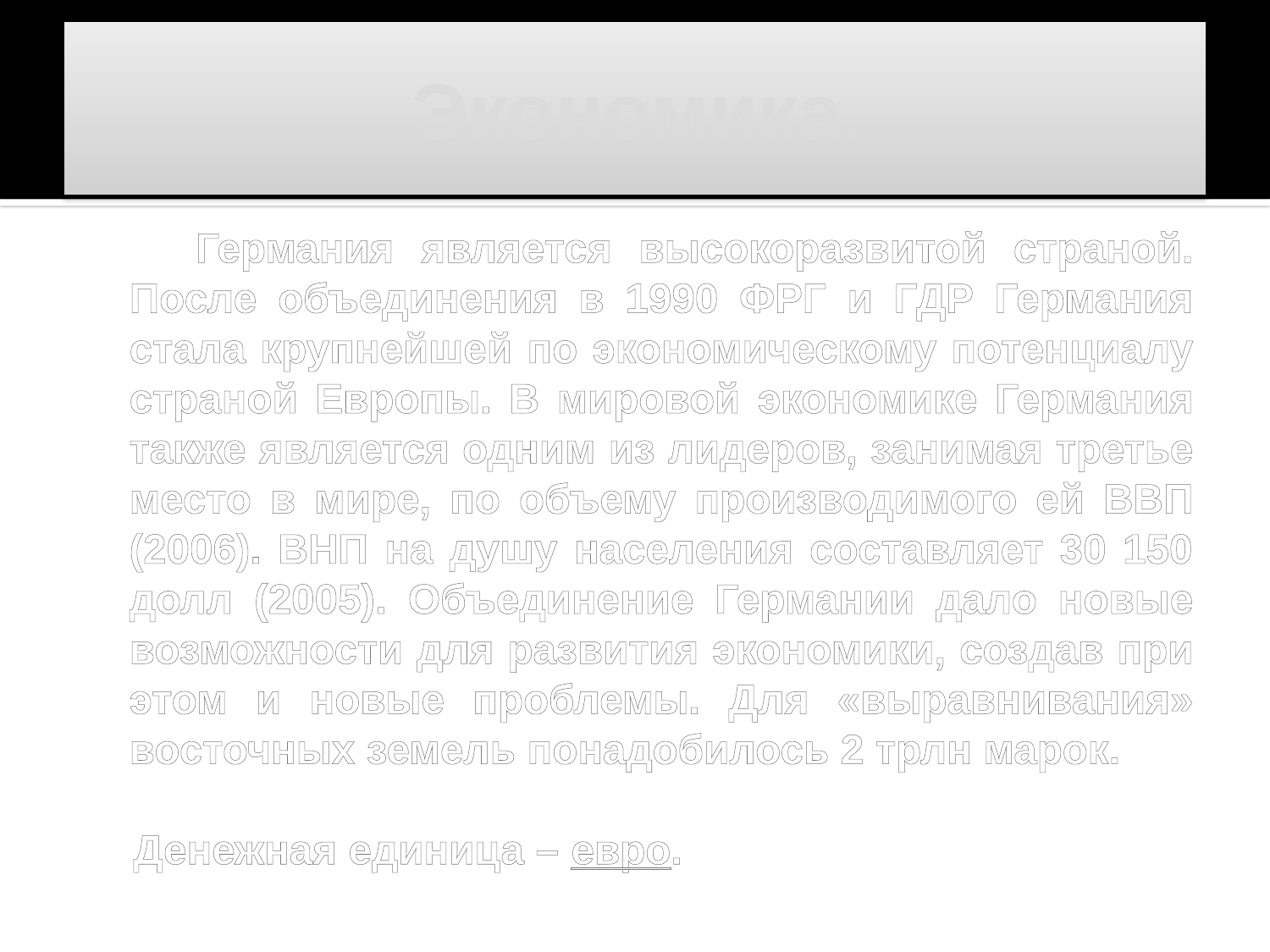

# Экономика.
    Германия является высокоразвитой страной. После объединения в 1990 ФРГ и ГДР Германия стала крупнейшей по экономическому потенциалу страной Европы. В мировой экономике Германия также является одним из лидеров, занимая третье место в мире, по объему производимого ей ВВП (2006). ВНП на душу населения составляет 30 150 долл (2005). Объединение Германии дало новые возможности для развития экономики, создав при этом и новые проблемы. Для «выравнивания» восточных земель понадобилось 2 трлн марок.

    Денежная единица – евро.